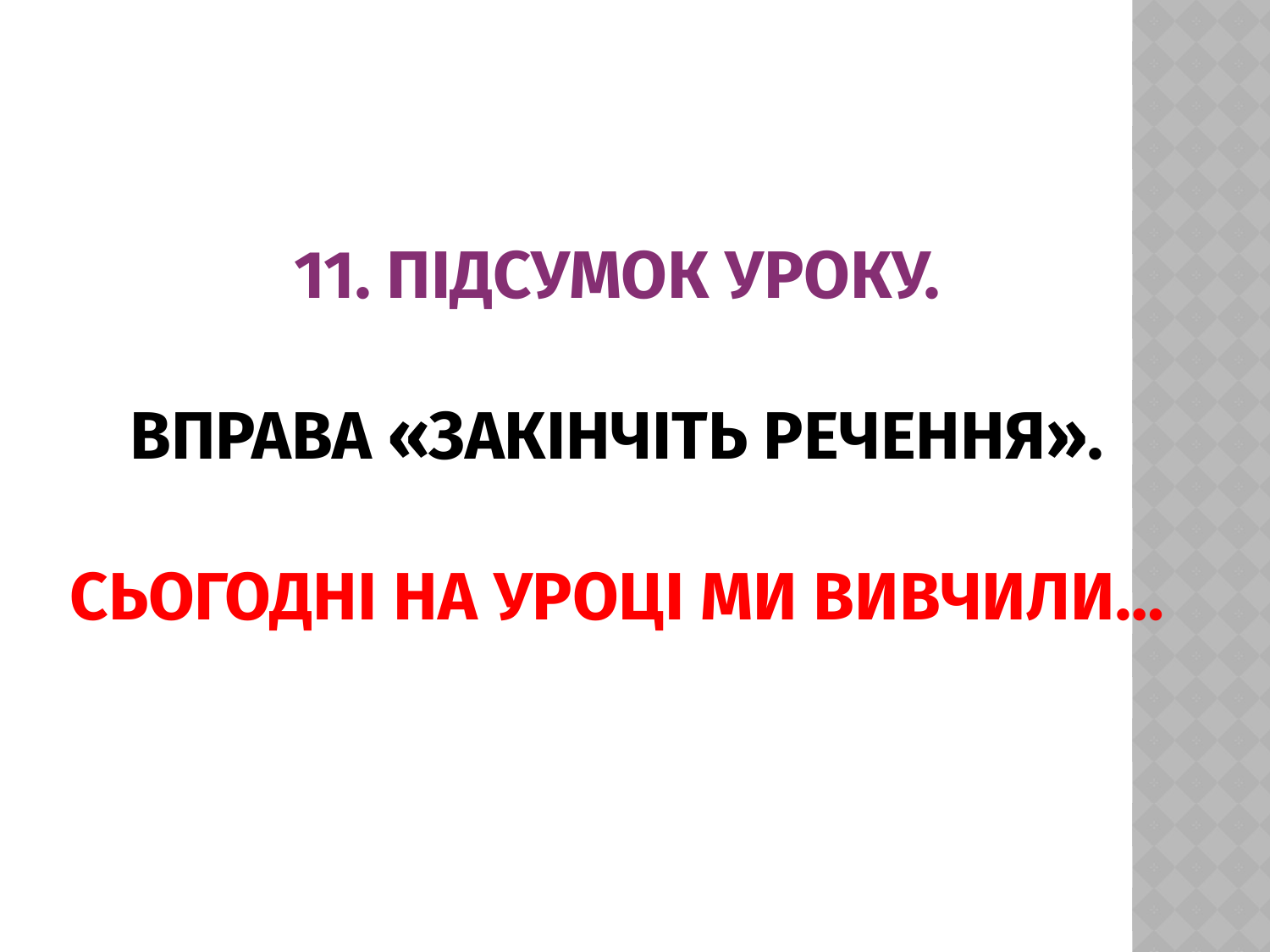

# 11. Підсумок уроку. Вправа «Закінчіть речення». Сьогодні на уроці ми вивчили…